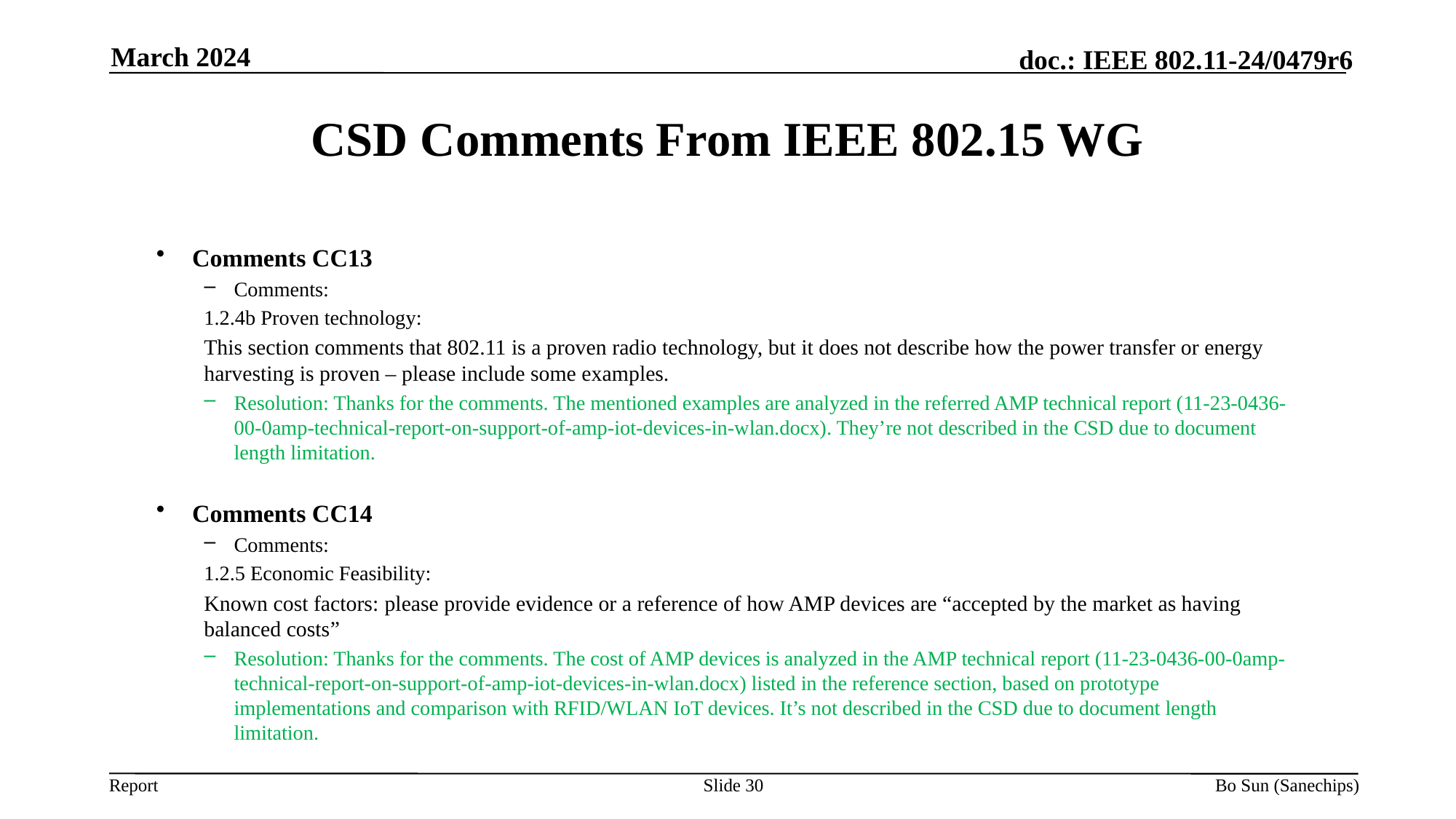

March 2024
CSD Comments From IEEE 802.15 WG
Comments CC13
Comments:
1.2.4b Proven technology:
This section comments that 802.11 is a proven radio technology, but it does not describe how the power transfer or energy harvesting is proven – please include some examples.
Resolution: Thanks for the comments. The mentioned examples are analyzed in the referred AMP technical report (11-23-0436-00-0amp-technical-report-on-support-of-amp-iot-devices-in-wlan.docx). They’re not described in the CSD due to document length limitation.

Comments CC14
Comments:
1.2.5 Economic Feasibility:
Known cost factors: please provide evidence or a reference of how AMP devices are “accepted by the market as having balanced costs”
Resolution: Thanks for the comments. The cost of AMP devices is analyzed in the AMP technical report (11-23-0436-00-0amp-technical-report-on-support-of-amp-iot-devices-in-wlan.docx) listed in the reference section, based on prototype implementations and comparison with RFID/WLAN IoT devices. It’s not described in the CSD due to document length limitation.

Slide 30
Bo Sun (Sanechips)